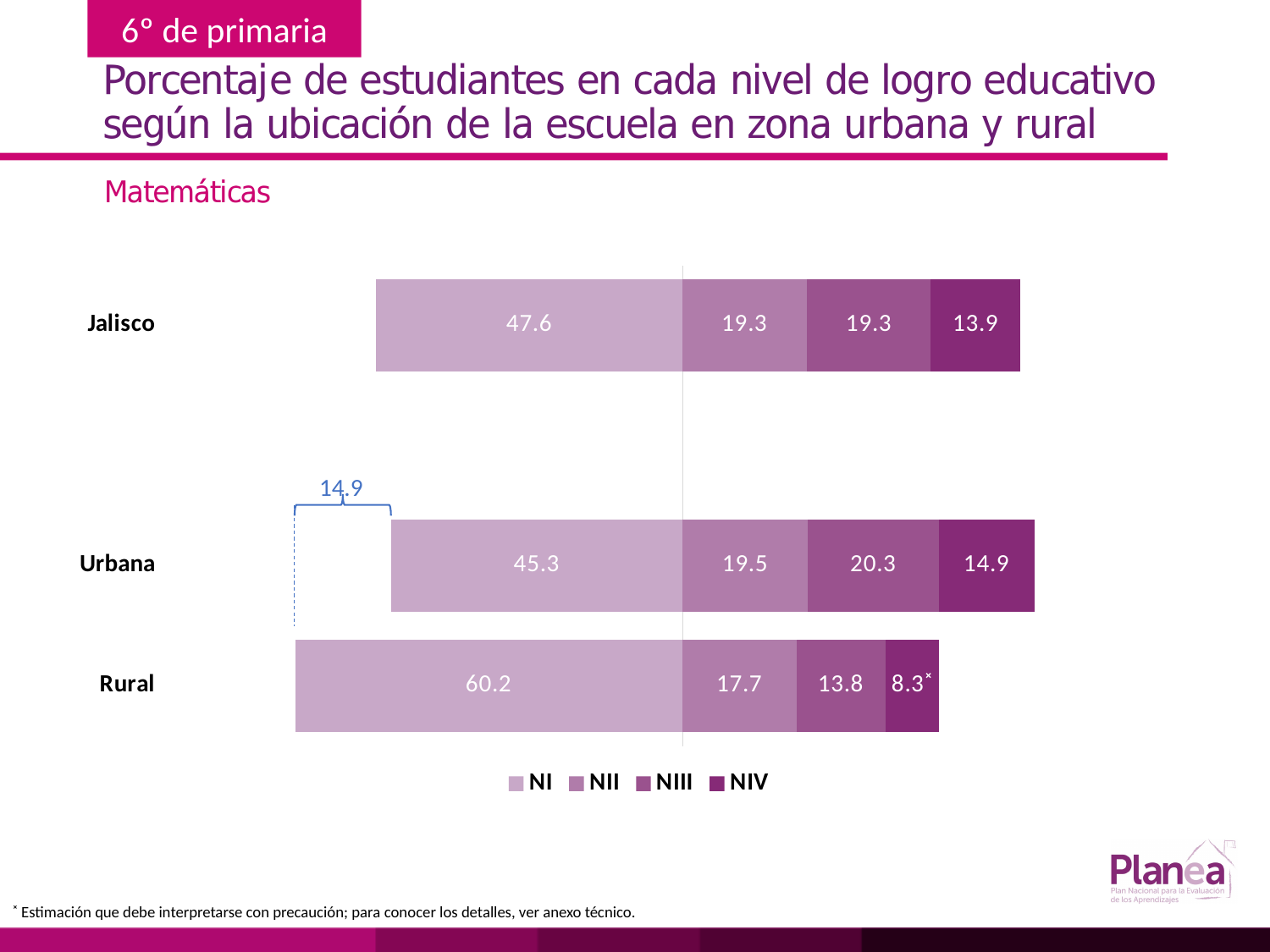

# Porcentaje de estudiantes en cada nivel de logro educativo según la ubicación de la escuela en zona urbana y rural

Matemáticas

### Chart

| Category |  |  |  |  |
|---|---|---|---|---|
| Rural | -60.2 | 17.7 | 13.8 | 8.3 |
| Urbana | -45.3 | 19.5 | 20.3 | 14.9 |
|  | None | None | None | None |
| Jalisco | -47.6 | 19.3 | 19.3 | 13.9 |
14.9
˟ Estimación que debe interpretarse con precaución; para conocer los detalles, ver anexo técnico.